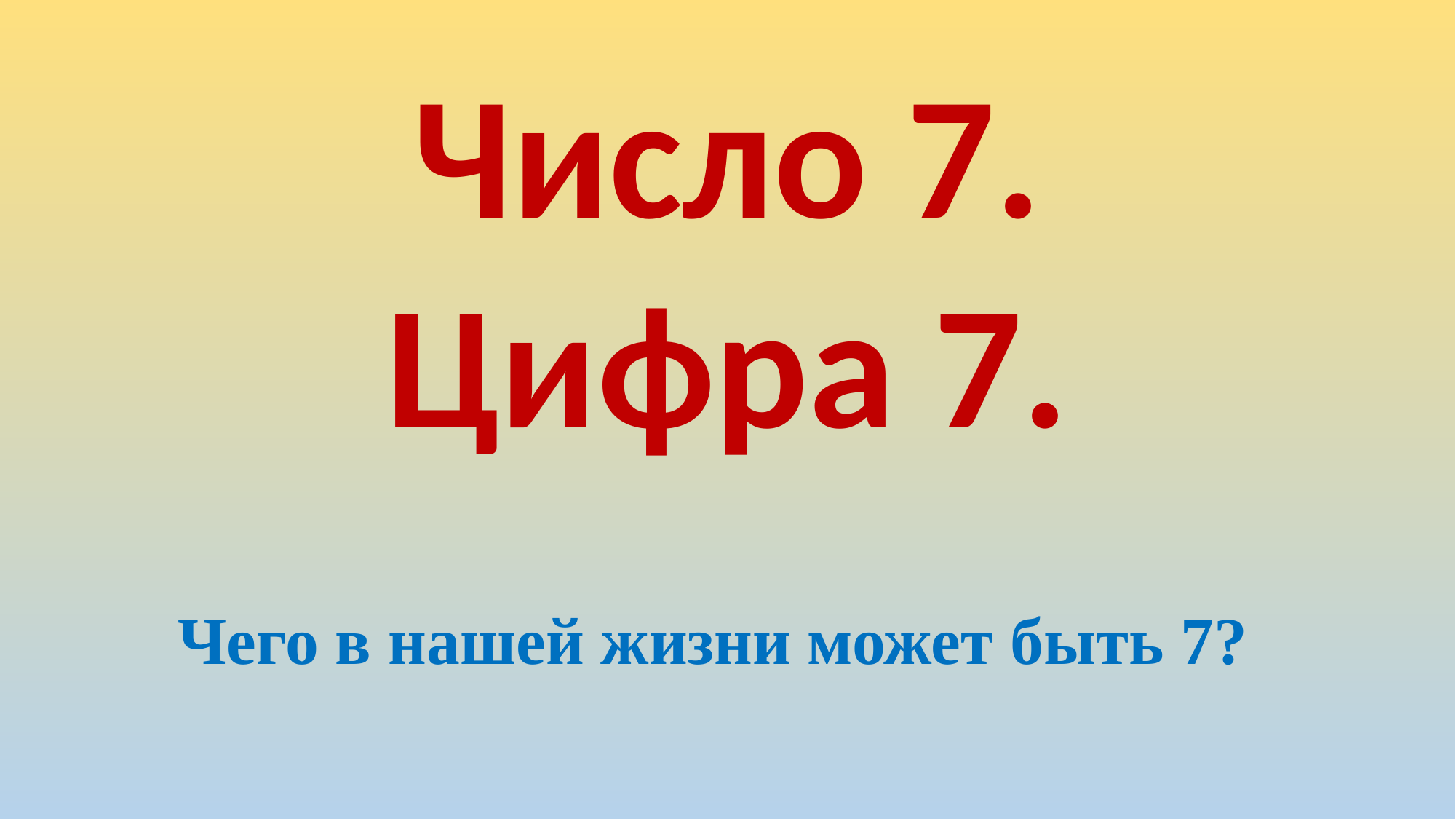

Число 7.
Цифра 7.
Чего в нашей жизни может быть 7?